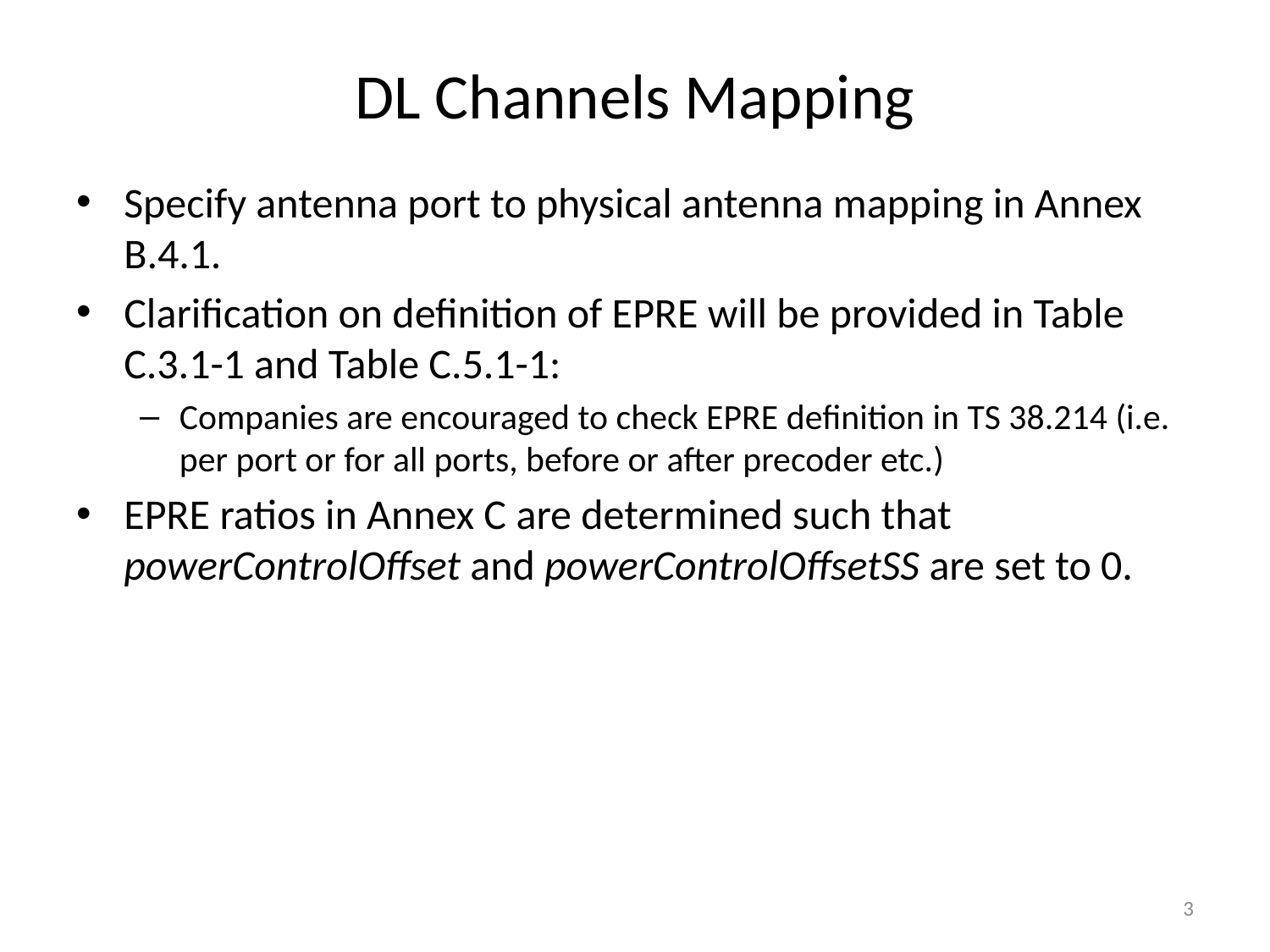

# DL Channels Mapping
Specify antenna port to physical antenna mapping in Annex B.4.1.
Clarification on definition of EPRE will be provided in Table C.3.1-1 and Table C.5.1-1:
Companies are encouraged to check EPRE definition in TS 38.214 (i.e. per port or for all ports, before or after precoder etc.)
EPRE ratios in Annex C are determined such that powerControlOffset and powerControlOffsetSS are set to 0.
3